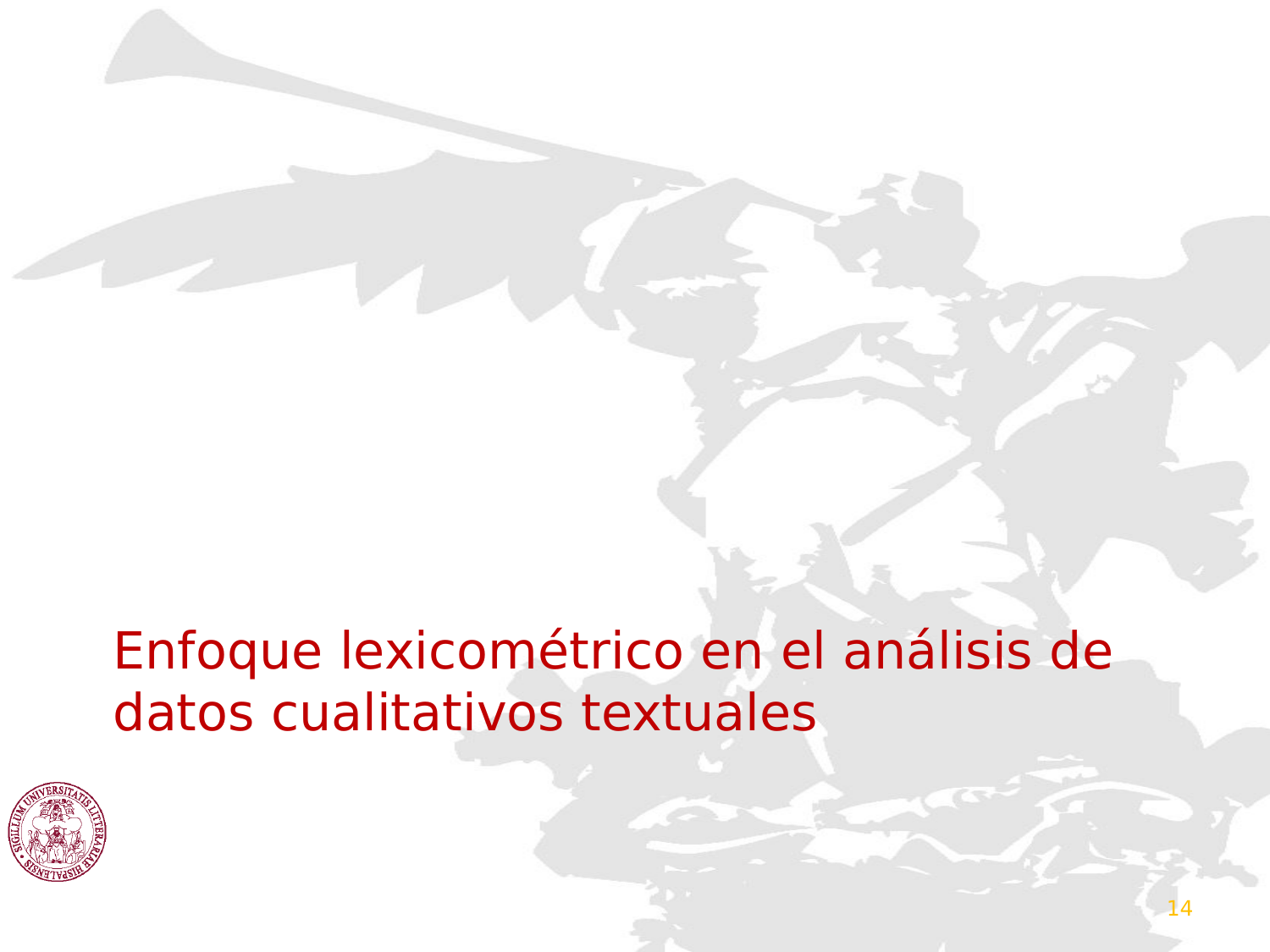

# Enfoque lexicométrico en el análisis de datos cualitativos textuales
14